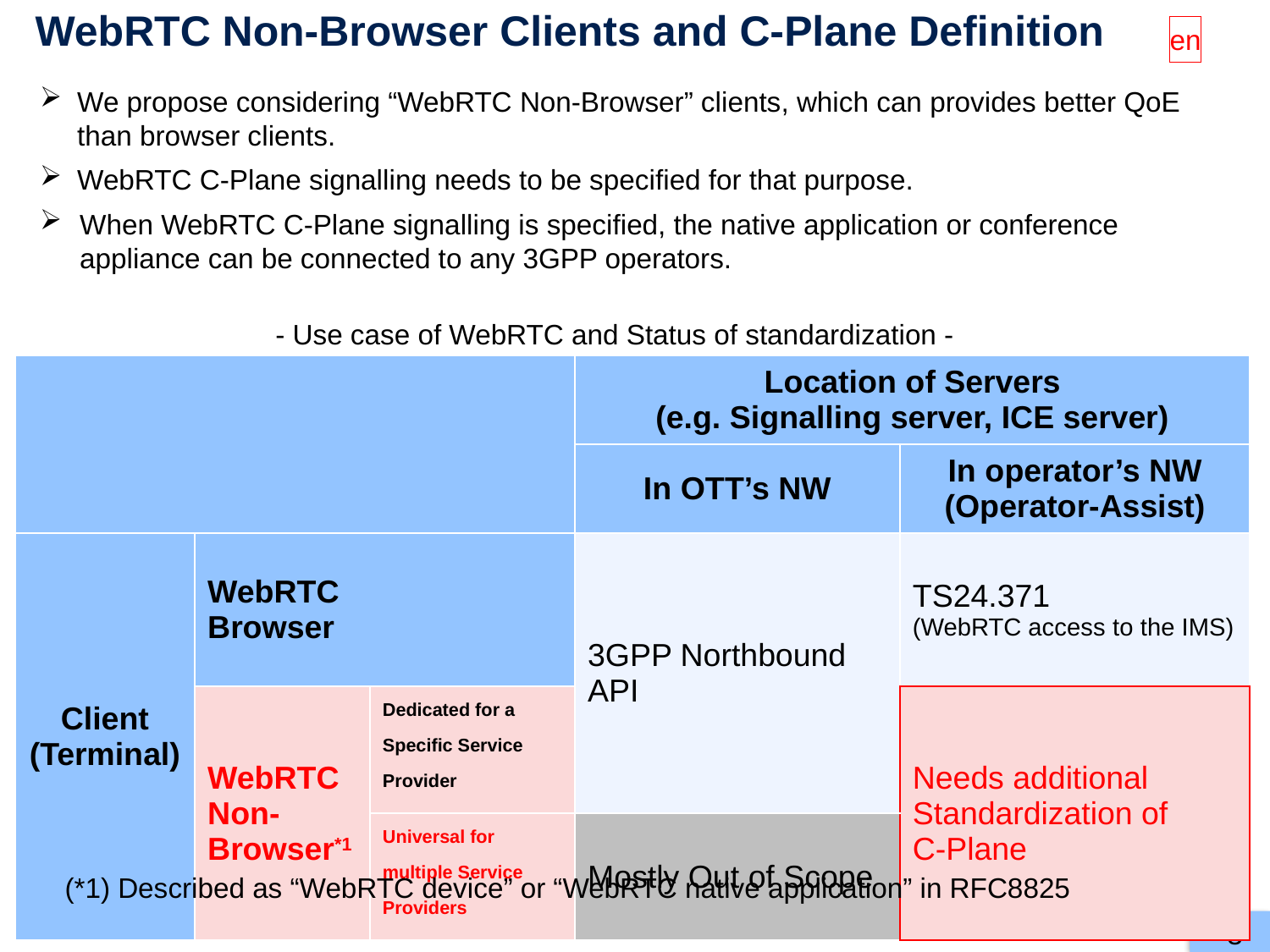

# WebRTC Non-Browser Clients and C-Plane Definition
en
We propose considering “WebRTC Non-Browser” clients, which can provides better QoE than browser clients.
WebRTC C-Plane signalling needs to be specified for that purpose.
When WebRTC C-Plane signalling is specified, the native application or conference appliance can be connected to any 3GPP operators.
- Use case of WebRTC and Status of standardization -
|  |  |  | Location of Servers (e.g. Signalling server, ICE server) |  |
| --- | --- | --- | --- | --- |
|  |  |  | In OTT’s NW | In operator’s NW (Operator-Assist) |
| Client (Terminal) | WebRTC Browser |  | 3GPP Northbound API | TS24.371 (WebRTC access to the IMS) |
|  | WebRTC Non-Browser\*1 | Dedicated for a Specific Service Provider |  | Needs additional Standardization of C-Plane |
|  |  | Universal for multiple Service Providers | Mostly Out of Scope |  |
(*1) Described as “WebRTC device” or “WebRTC native application” in RFC8825